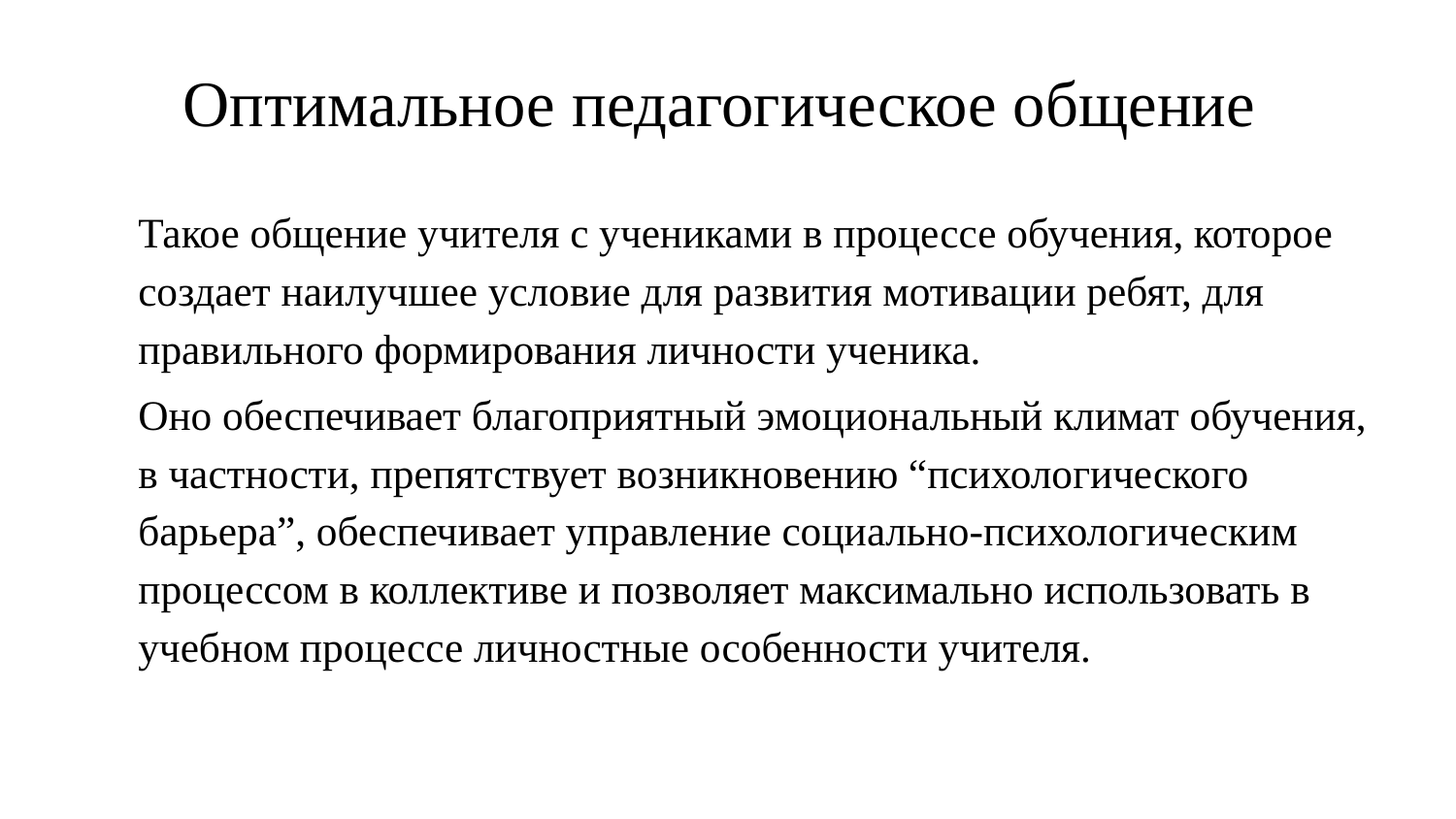

# Оптимальное педагогическое общение
Такое общение учителя с учениками в процессе обучения, которое создает наилучшее условие для развития мотивации ребят, для правильного формирования личности ученика.
Оно обеспечивает благоприятный эмоциональный климат обучения, в частности, препятствует возникновению “психологического барьера”, обеспечивает управление социально-психологическим процессом в коллективе и позволяет максимально использовать в учебном процессе личностные особенности учителя.